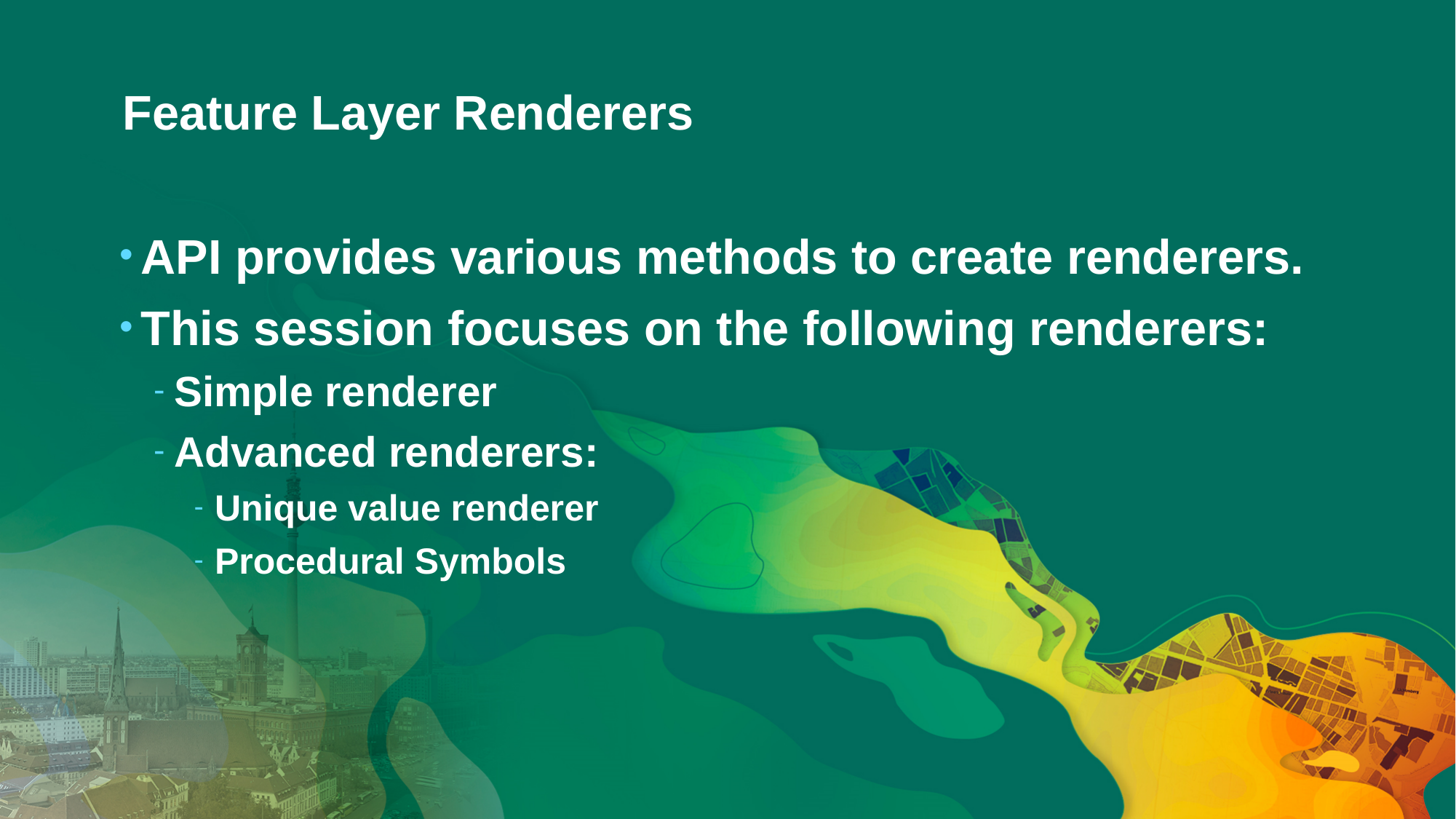

# Feature Layer Renderers
API provides various methods to create renderers.
This session focuses on the following renderers:
Simple renderer
Advanced renderers:
Unique value renderer
Procedural Symbols